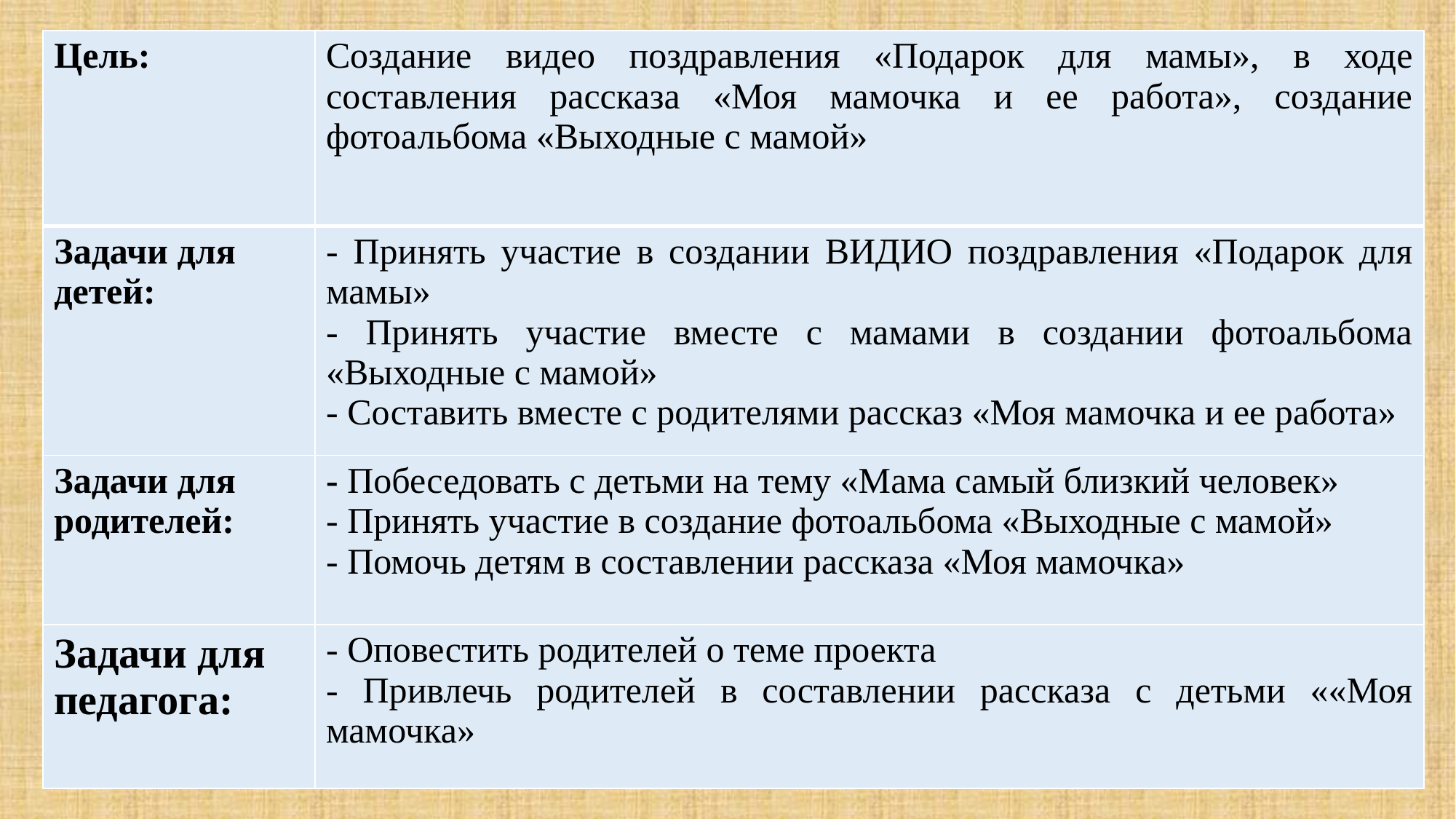

| Цель: | Создание видео поздравления «Подарок для мамы», в ходе составления рассказа «Моя мамочка и ее работа», создание фотоальбома «Выходные с мамой» |
| --- | --- |
| Задачи для детей: | - Принять участие в создании ВИДИО поздравления «Подарок для мамы» - Принять участие вместе с мамами в создании фотоальбома «Выходные с мамой» - Составить вместе с родителями рассказ «Моя мамочка и ее работа» |
| Задачи для родителей: | - Побеседовать с детьми на тему «Мама самый близкий человек» - Принять участие в создание фотоальбома «Выходные с мамой» - Помочь детям в составлении рассказа «Моя мамочка» |
| Задачи для педагога: | - Оповестить родителей о теме проекта - Привлечь родителей в составлении рассказа с детьми ««Моя мамочка» |